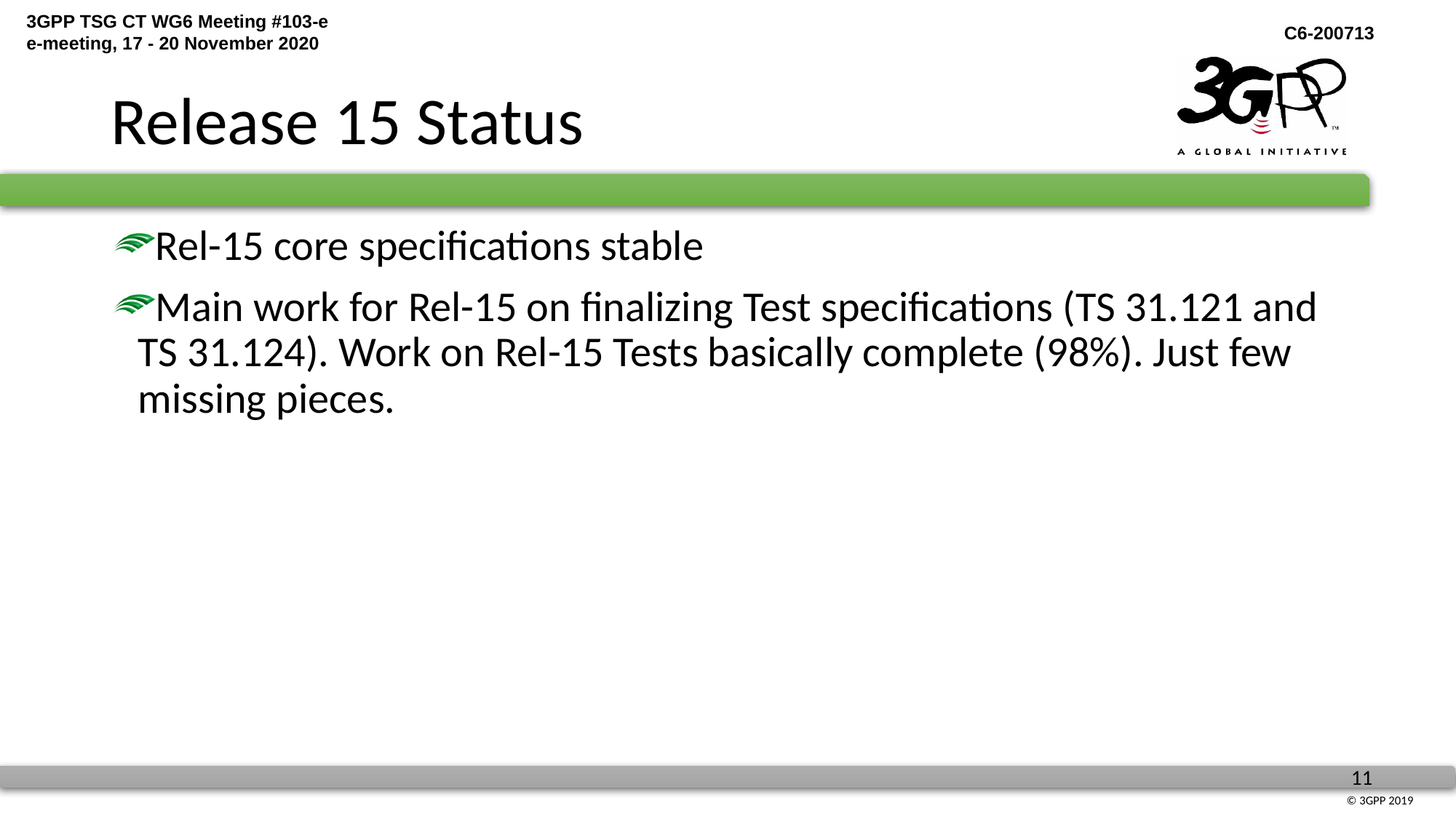

# Release 15 Status
Rel-15 core specifications stable
Main work for Rel-15 on finalizing Test specifications (TS 31.121 and TS 31.124). Work on Rel-15 Tests basically complete (98%). Just few missing pieces.